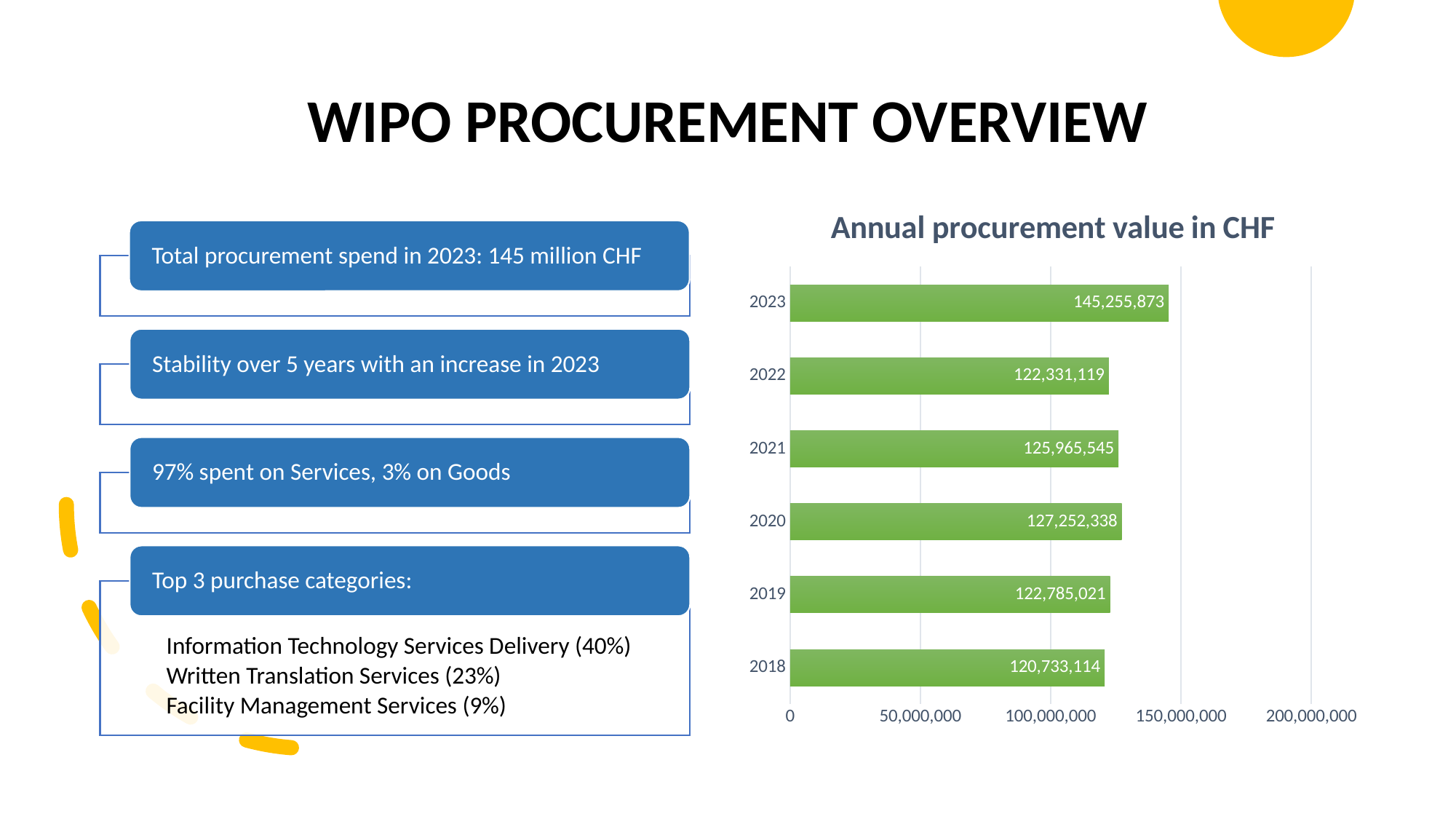

# WIPO PROCUREMENT OVERVIEW

### Chart: Annual procurement value in CHF

| Category | Procurement value |
|---|---|
| 2018 | 120733114.0 |
| 2019 | 122785021.0 |
| 2020 | 127252338.0 |
| 2021 | 125965545.0 |
| 2022 | 122331119.0 |
| 2023 | 145255873.0 |
Total procurement spend in 2023: 145 million CHF
Stability over 5 years with an increase in 2023
97% spent on Services, 3% on Goods
	Information Technology Services Delivery (40%)
Written Translation Services (23%)
Facility Management Services (9%)
Top 3 purchase categories: